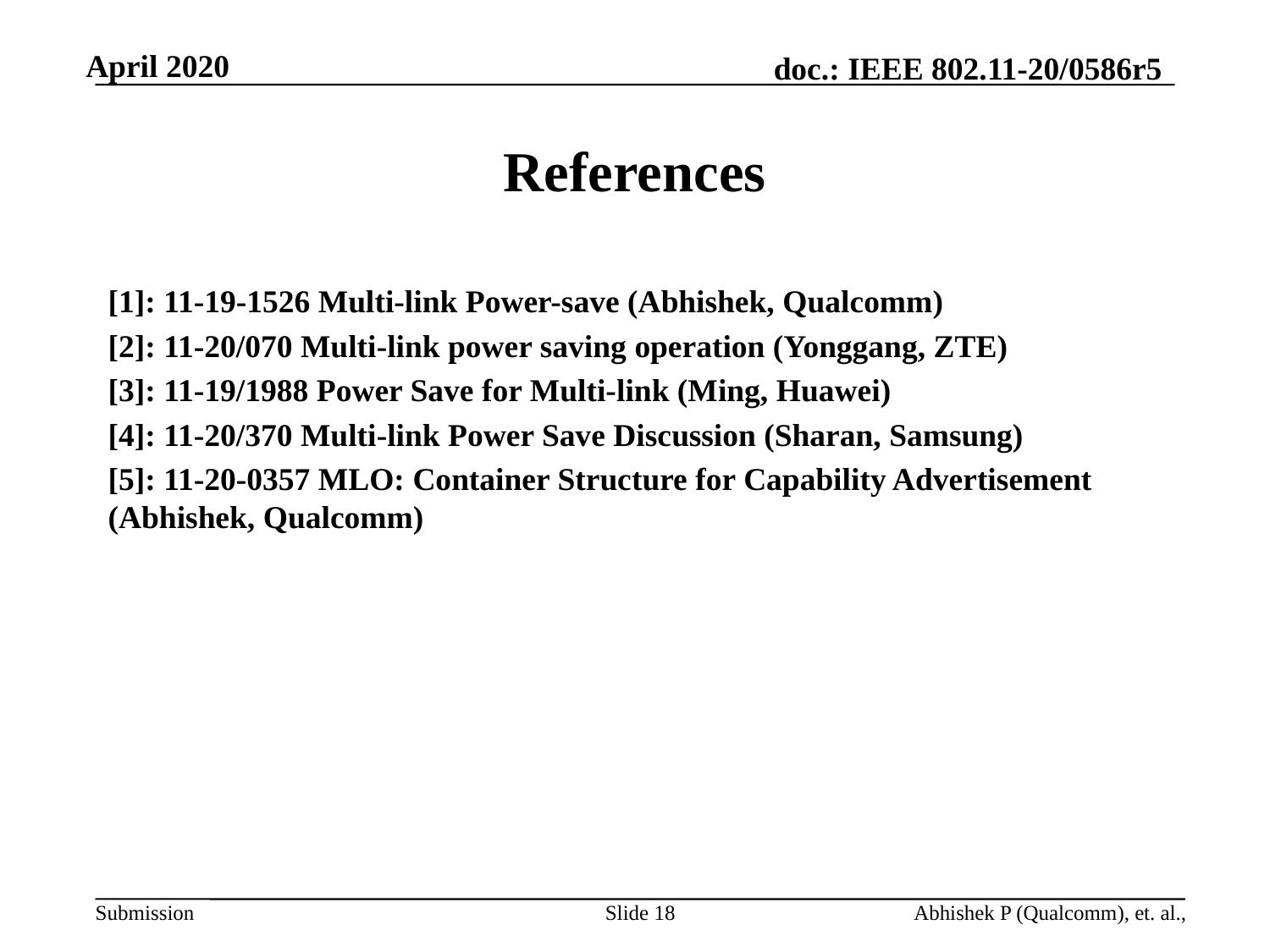

# References
[1]: 11-19-1526 Multi-link Power-save (Abhishek, Qualcomm)
[2]: 11-20/070 Multi-link power saving operation (Yonggang, ZTE)
[3]: 11-19/1988 Power Save for Multi-link (Ming, Huawei)
[4]: 11-20/370 Multi-link Power Save Discussion (Sharan, Samsung)
[5]: 11-20-0357 MLO: Container Structure for Capability Advertisement (Abhishek, Qualcomm)
Slide 18
Abhishek P (Qualcomm), et. al.,